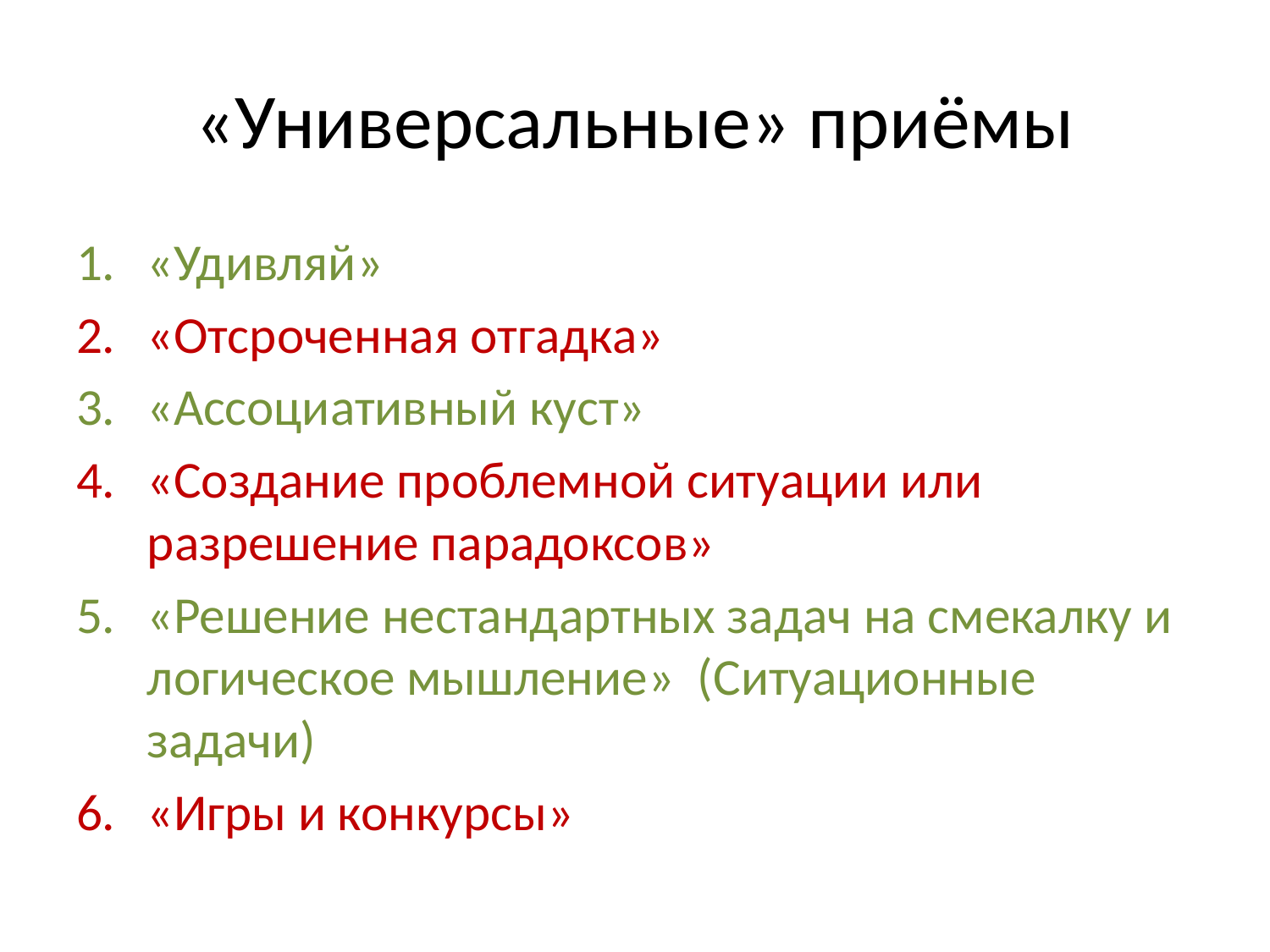

# «Универсальные» приёмы
«Удивляй»
«Отсроченная отгадка»
«Ассоциативный куст»
«Создание проблемной ситуации или разрешение парадоксов»
«Решение нестандартных задач на смекалку и логическое мышление»  (Ситуационные задачи)
«Игры и конкурсы»